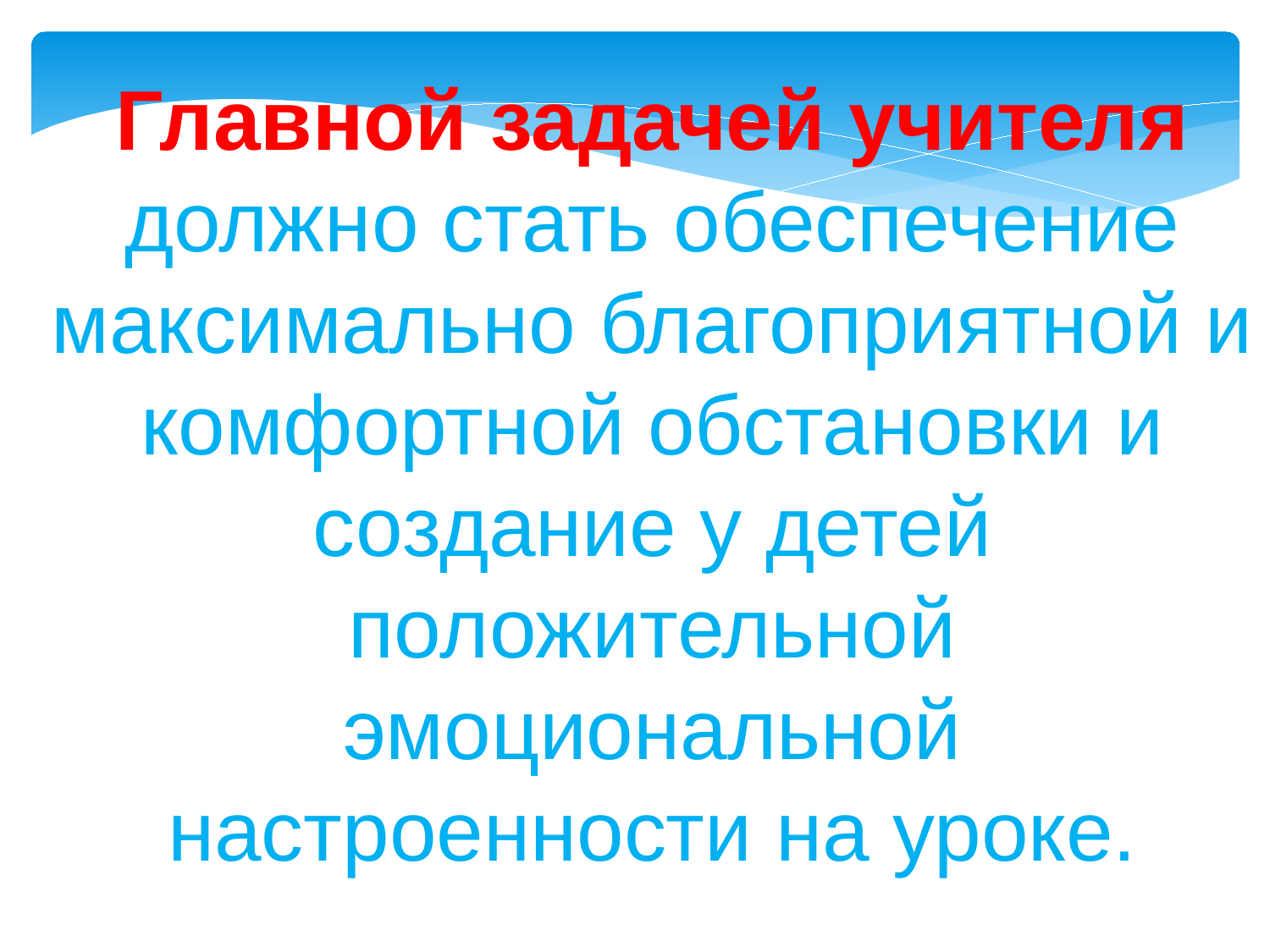

Главной задачей учителя должно стать обеспечение максимально благоприятной и комфортной обстановки и создание у детей положительной эмоциональной настроенности на уроке.